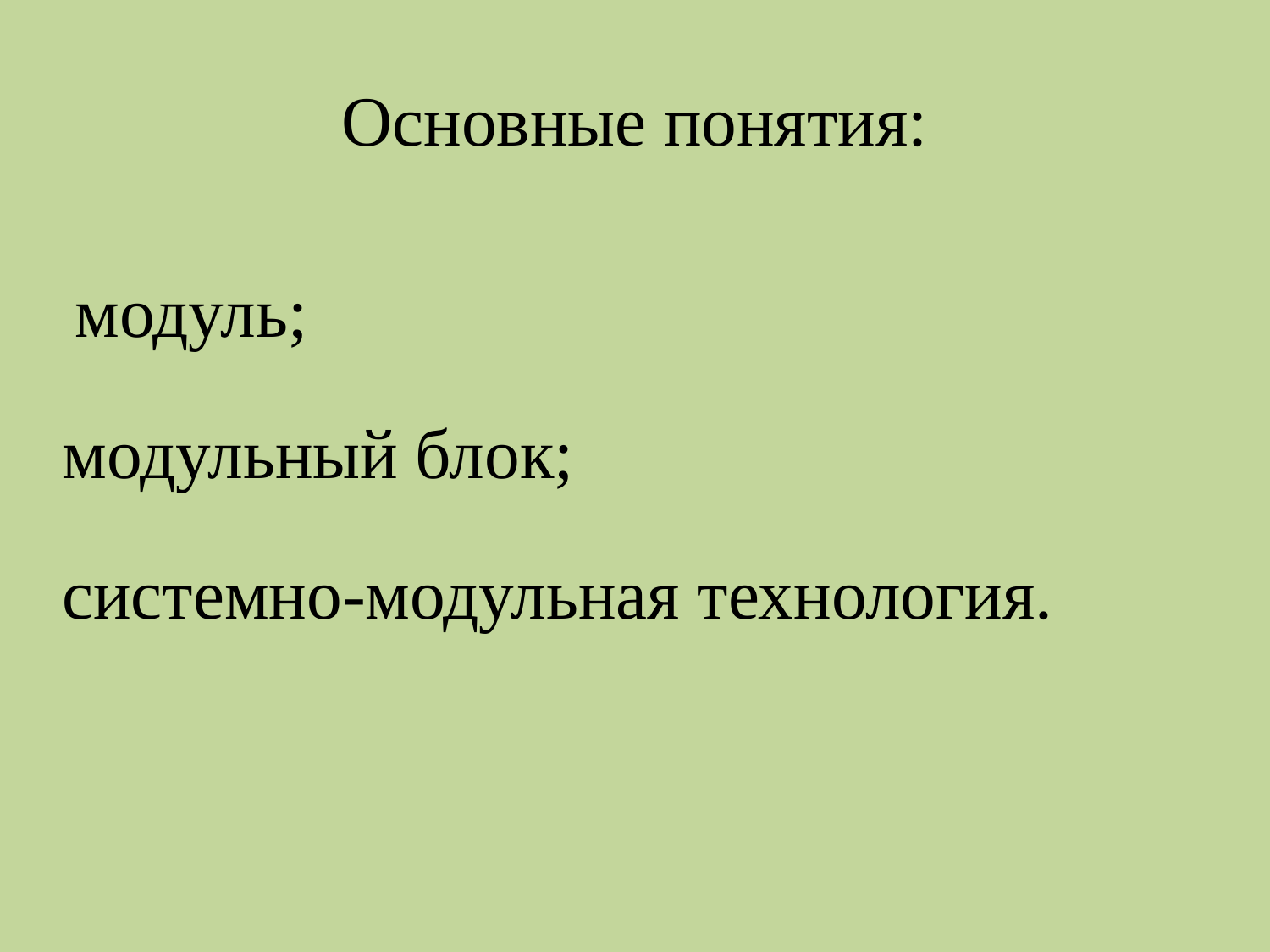

# Основные понятия:
 модуль;
модульный блок;
системно-модульная технология.